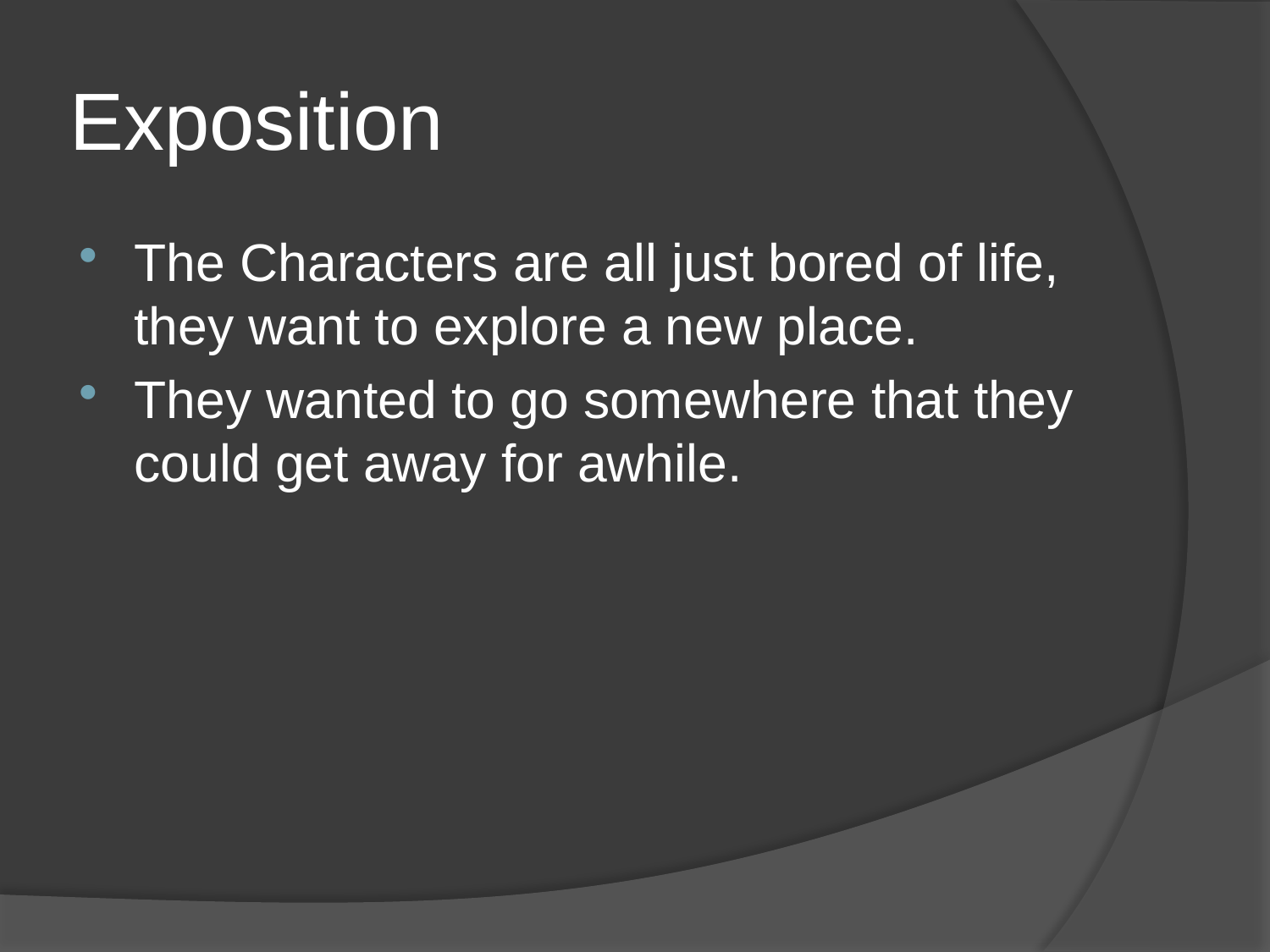

# Exposition
The Characters are all just bored of life, they want to explore a new place.
They wanted to go somewhere that they could get away for awhile.